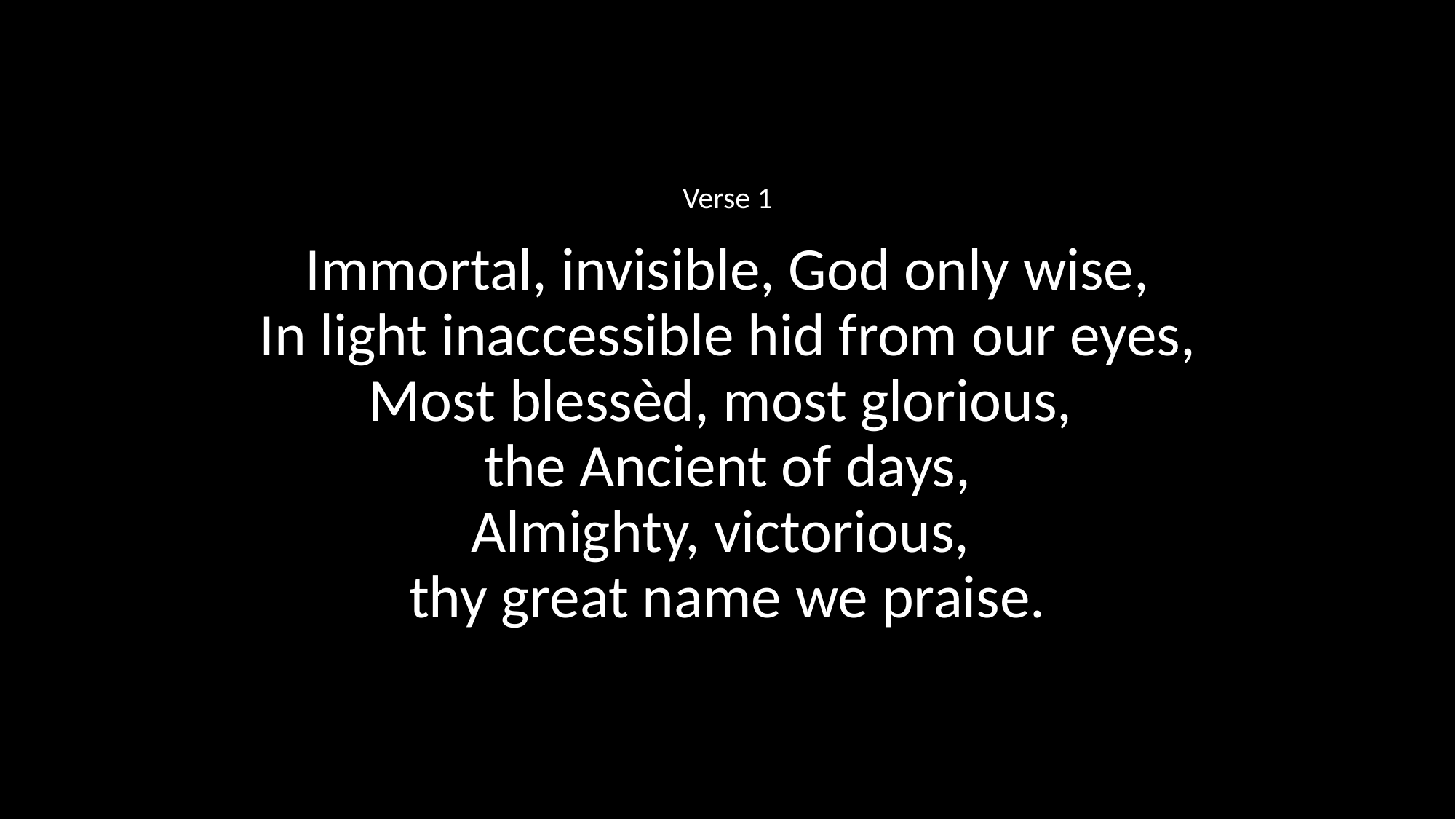

Verse 1
Immortal, invisible, God only wise,
In light inaccessible hid from our eyes,
Most blessèd, most glorious,
the Ancient of days,
Almighty, victorious,
thy great name we praise.